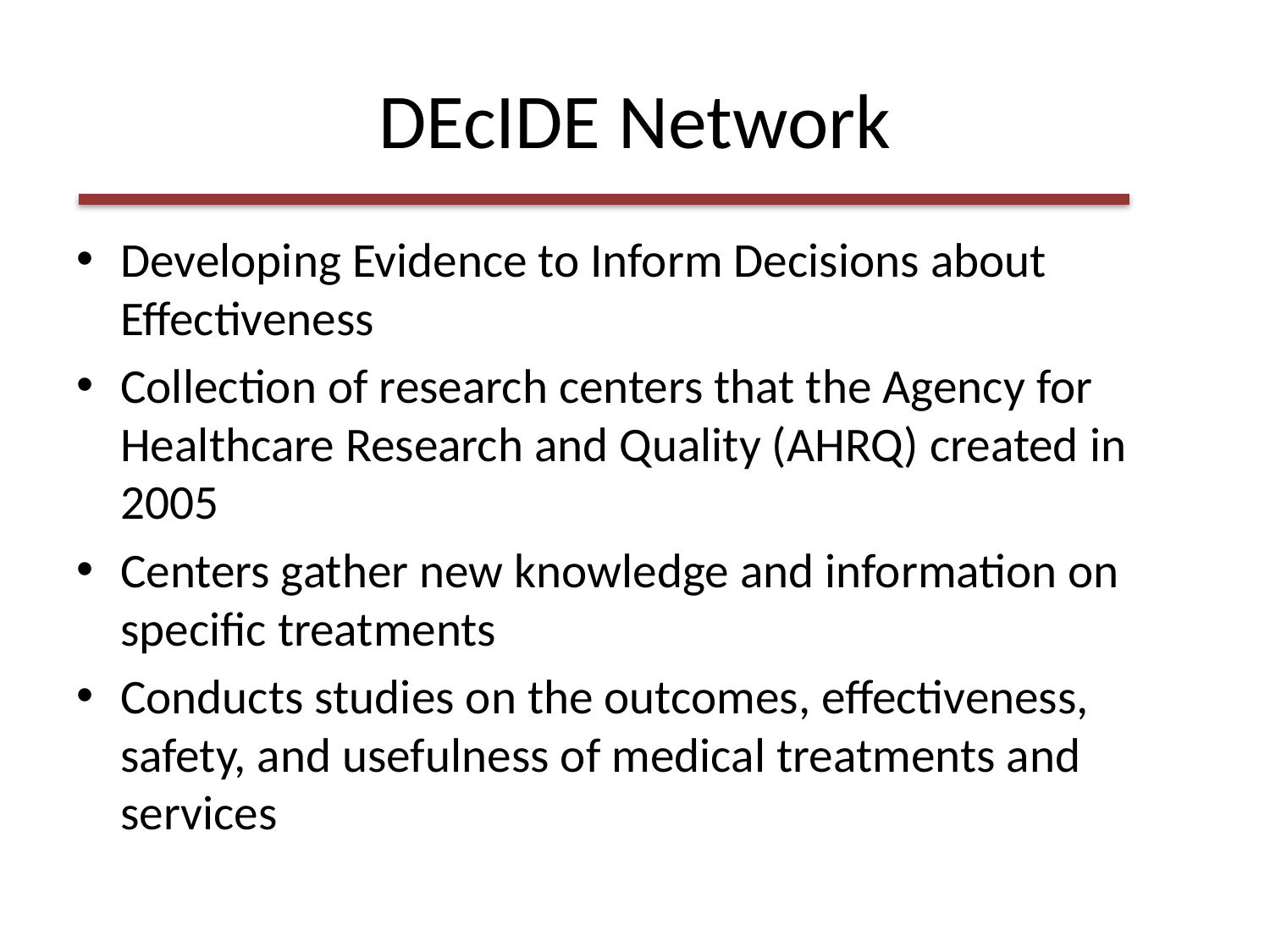

# DEcIDE Network
Developing Evidence to Inform Decisions about Effectiveness
Collection of research centers that the Agency for Healthcare Research and Quality (AHRQ) created in 2005
Centers gather new knowledge and information on specific treatments
Conducts studies on the outcomes, effectiveness, safety, and usefulness of medical treatments and services